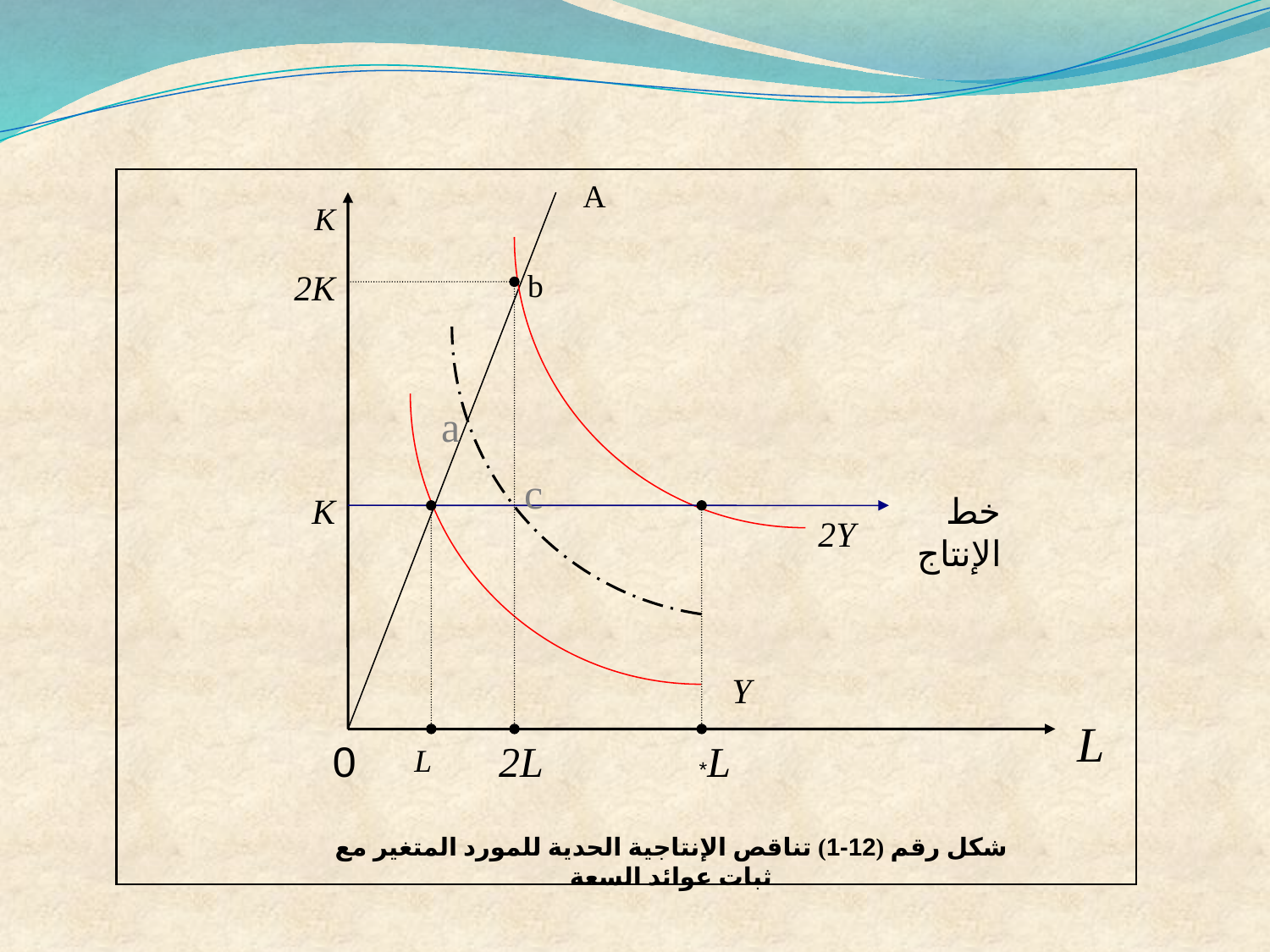

A
K

2K
b

a
c
K
خط الإنتاج

2Y
Y
L

L
0

2L
L*
شكل رقم (12-1) تناقص الإنتاجية الحدية للمورد المتغير مع ثبات عوائد السعة